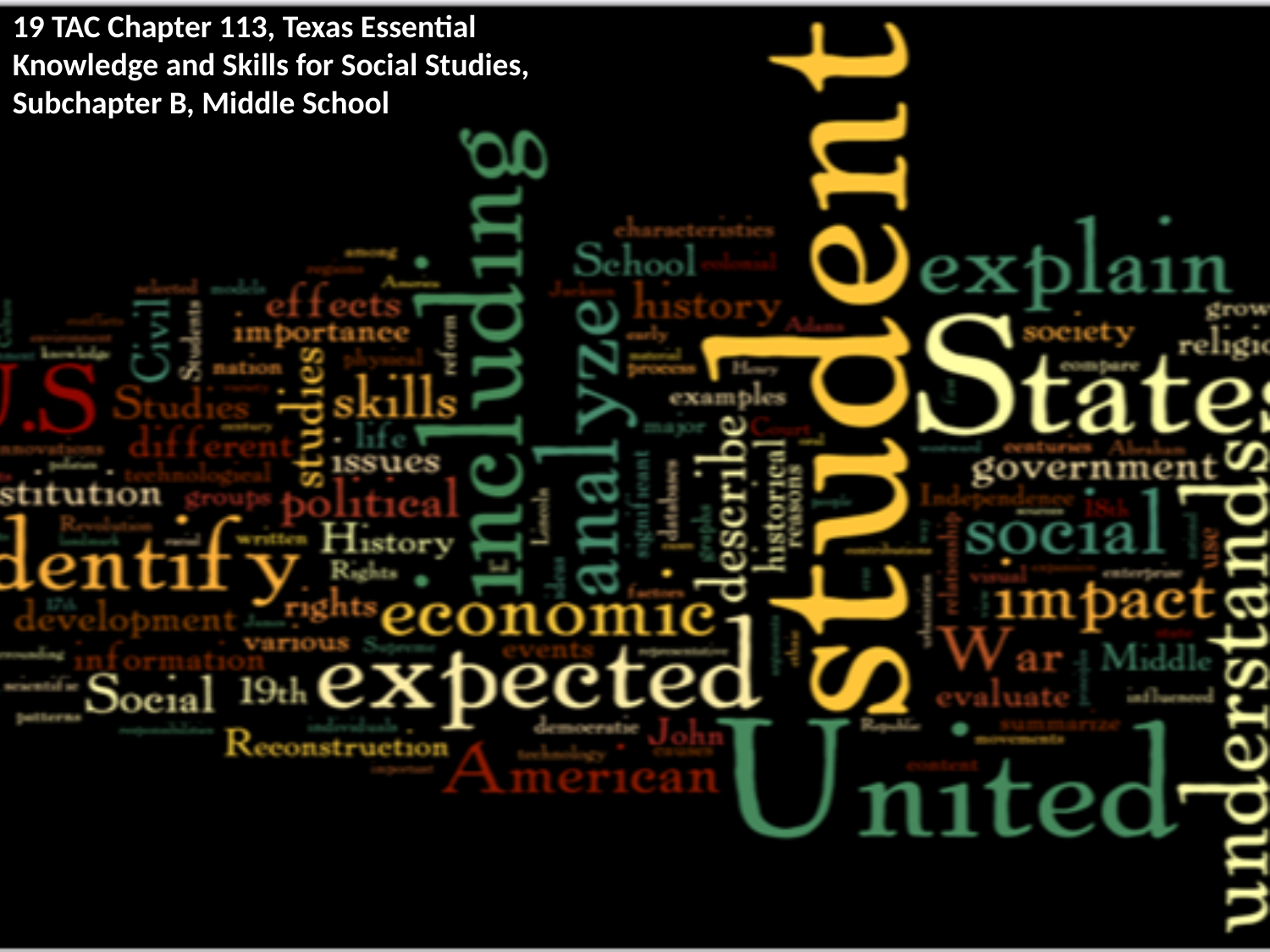

19 TAC Chapter 113, Texas Essential Knowledge and Skills for Social Studies, Subchapter B, Middle School